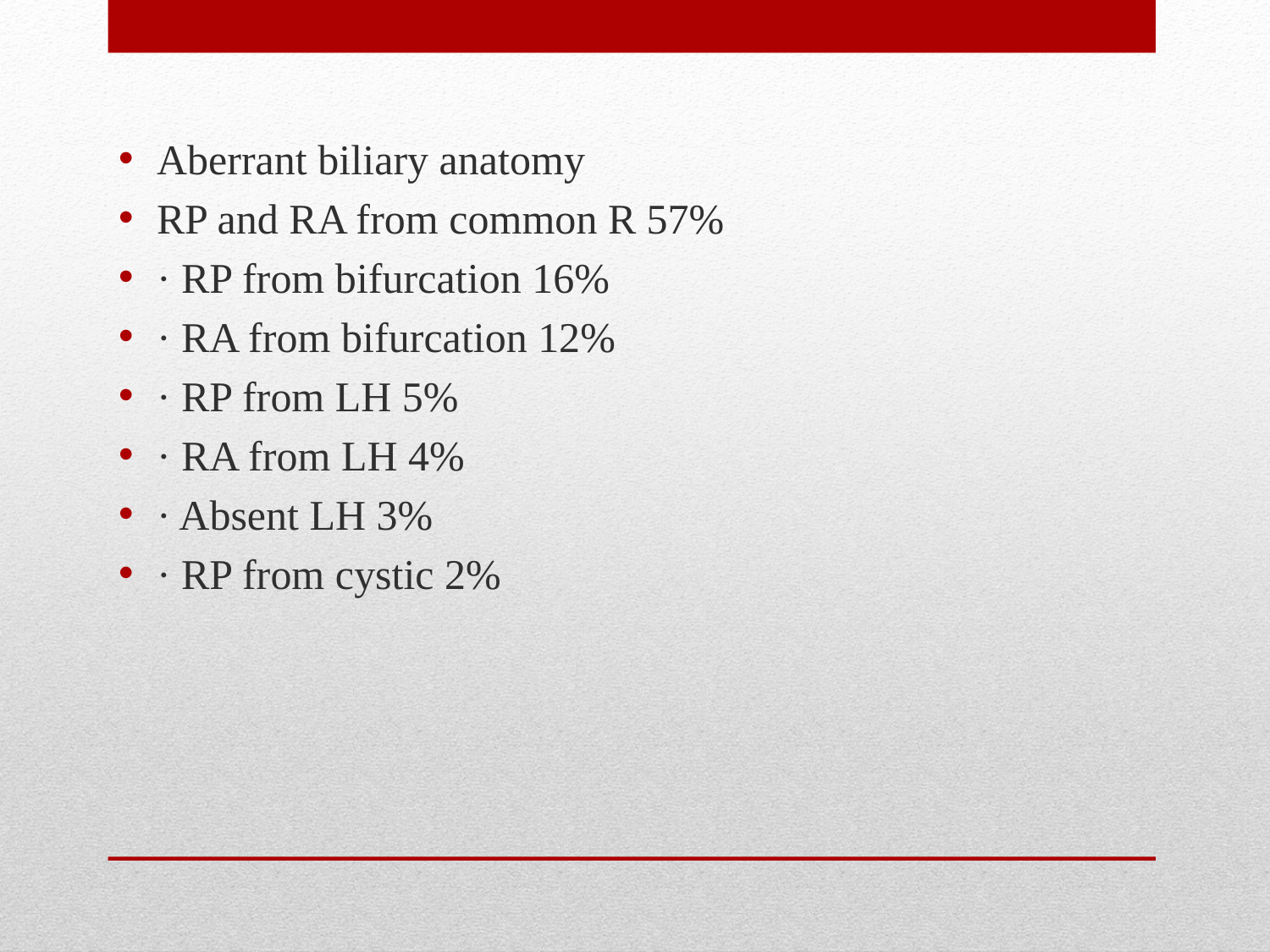

Aberrant biliary anatomy
RP and RA from common R 57%
· RP from bifurcation 16%
· RA from bifurcation 12%
· RP from LH 5%
· RA from LH 4%
· Absent LH 3%
· RP from cystic 2%
#